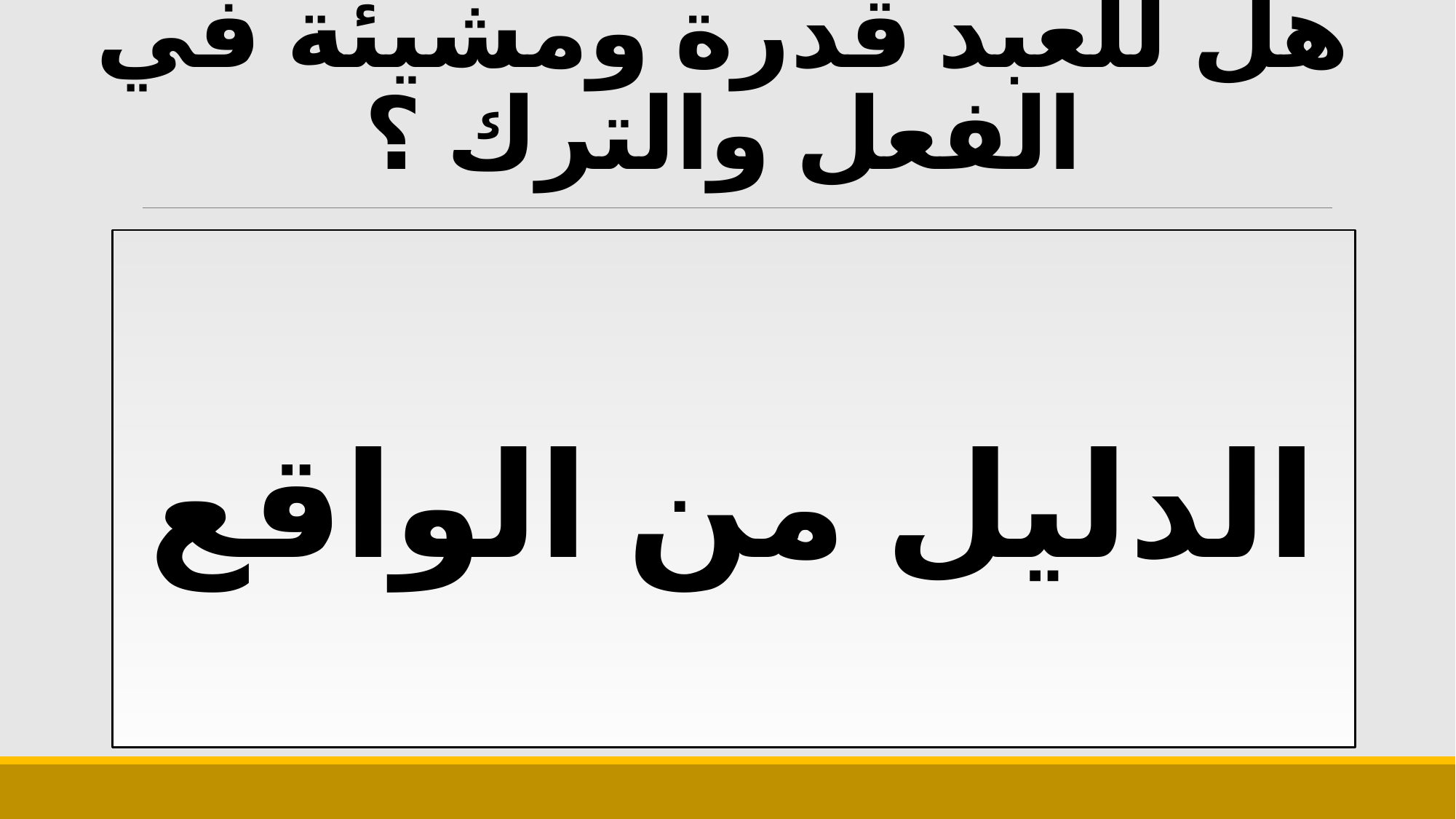

# هل للعبد قدرة ومشيئة في الفعل والترك ؟

الدليل من الواقع